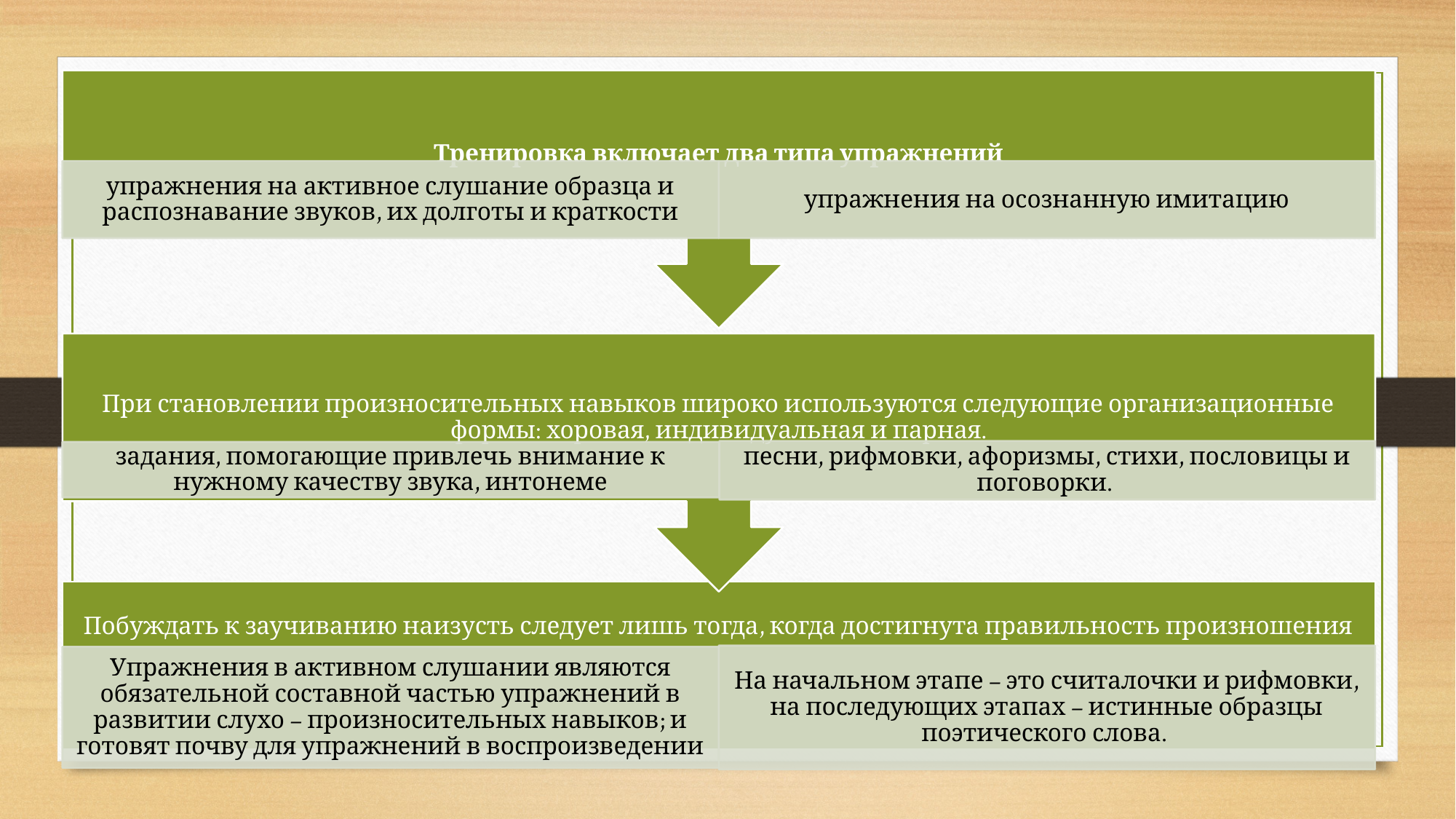

Побуждать к заучиванию наизусть следует лишь тогда, когда достигнута правильность произношения
Упражнения в активном слушании являются обязательной составной частью упражнений в развитии слухо – произносительных навыков; и готовят почву для упражнений в воспроизведении
На начальном этапе – это считалочки и рифмовки, на последующих этапах – истинные образцы поэтического слова.
При становлении произносительных навыков широко используются следующие организационные формы: хоровая, индивидуальная и парная.
задания, помогающие привлечь внимание к нужному качеству звука, интонеме
песни, рифмовки, афоризмы, стихи, пословицы и поговорки.
Тренировка включает два типа упражнений
упражнения на активное слушание образца и распознавание звуков, их долготы и краткости
упражнения на осознанную имитацию